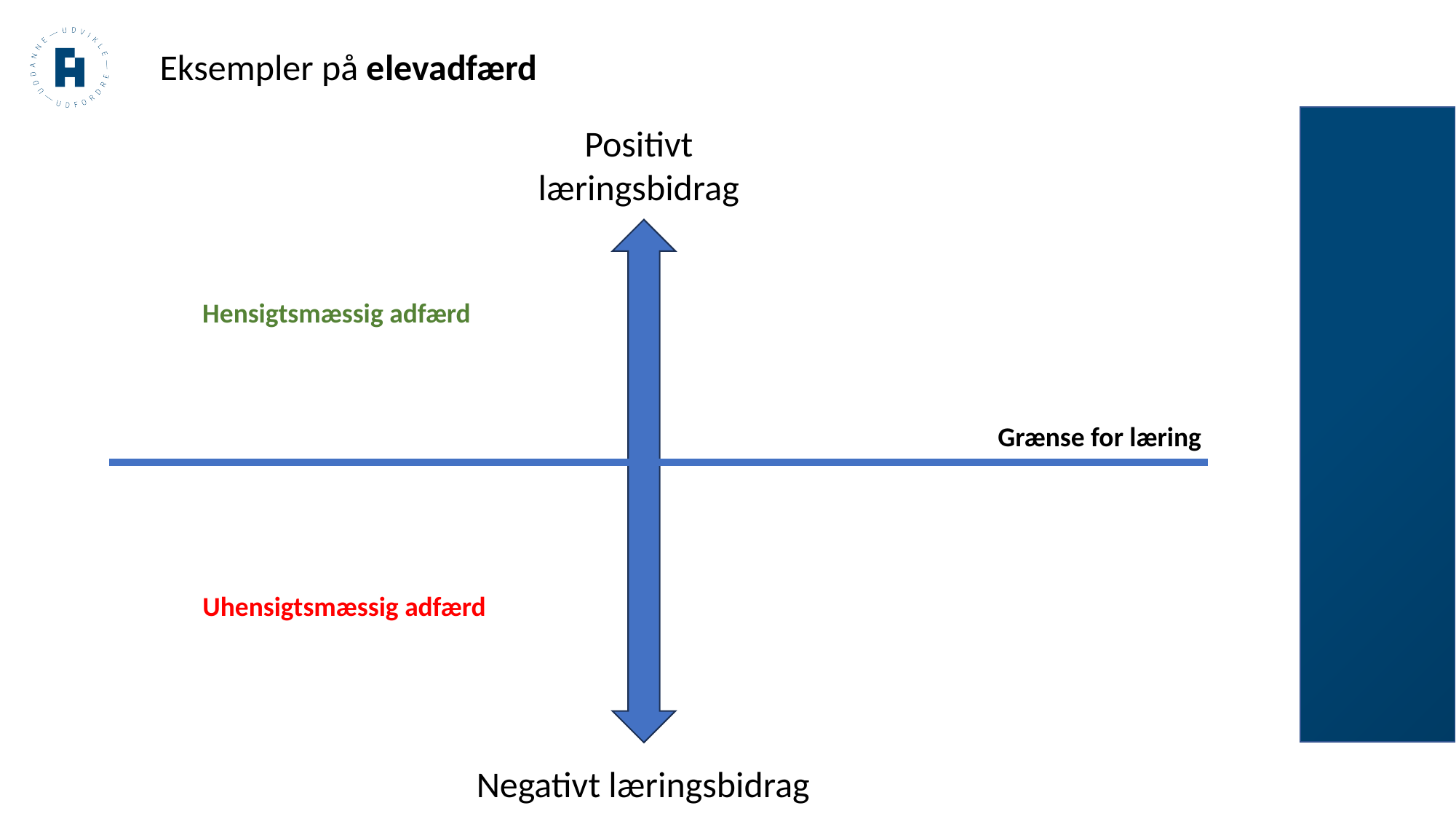

Eksempler på elevadfærd
Positivt
læringsbidrag

Hensigtsmæssig adfærd
Grænse for læring
Uhensigtsmæssig adfærd
Negativt læringsbidrag